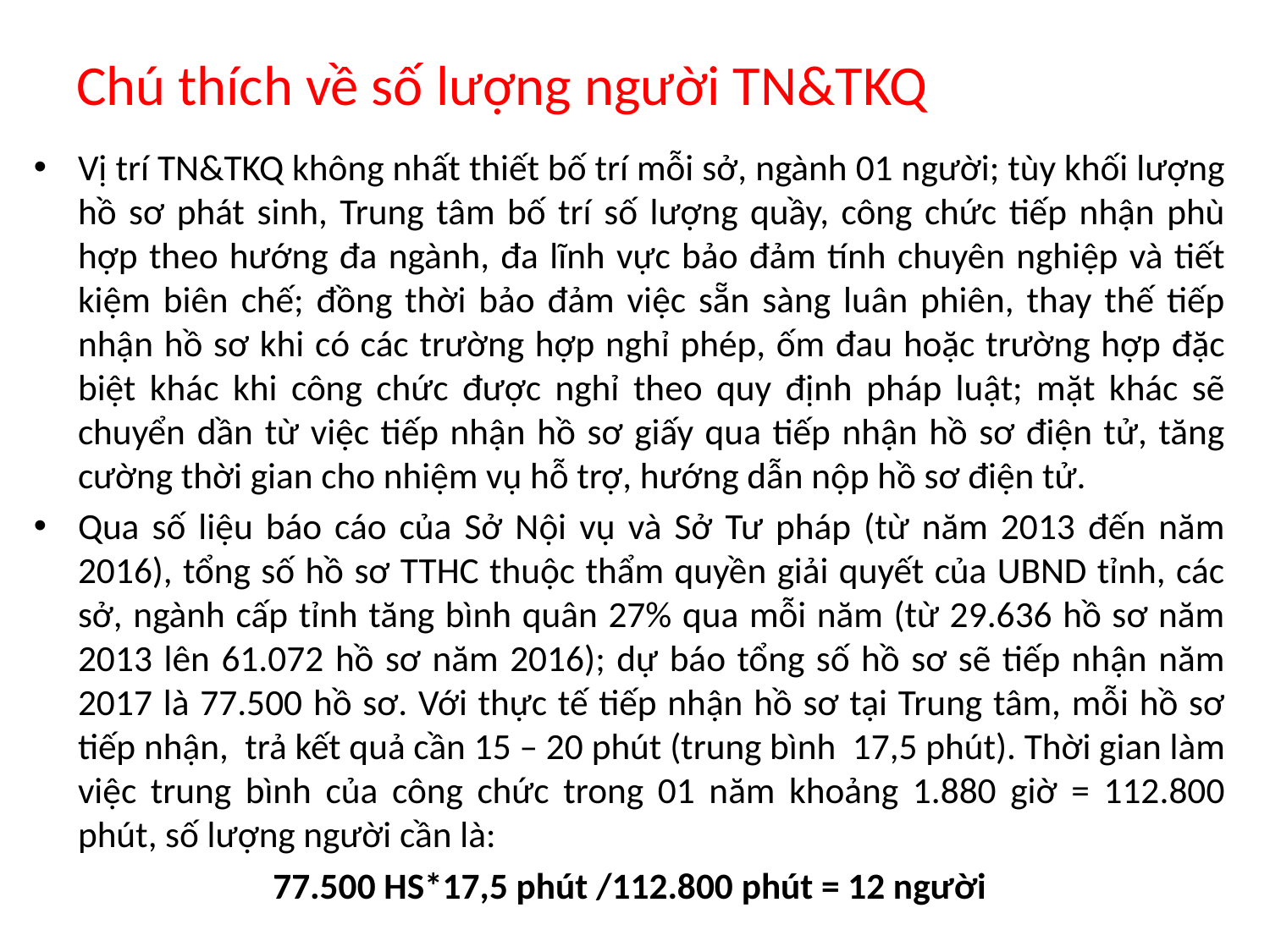

# Chú thích về số lượng người TN&TKQ
Vị trí TN&TKQ không nhất thiết bố trí mỗi sở, ngành 01 người; tùy khối lượng hồ sơ phát sinh, Trung tâm bố trí số lượng quầy, công chức tiếp nhận phù hợp theo hướng đa ngành, đa lĩnh vực bảo đảm tính chuyên nghiệp và tiết kiệm biên chế; đồng thời bảo đảm việc sẵn sàng luân phiên, thay thế tiếp nhận hồ sơ khi có các trường hợp nghỉ phép, ốm đau hoặc trường hợp đặc biệt khác khi công chức được nghỉ theo quy định pháp luật; mặt khác sẽ chuyển dần từ việc tiếp nhận hồ sơ giấy qua tiếp nhận hồ sơ điện tử, tăng cường thời gian cho nhiệm vụ hỗ trợ, hướng dẫn nộp hồ sơ điện tử.
Qua số liệu báo cáo của Sở Nội vụ và Sở Tư pháp (từ năm 2013 đến năm 2016), tổng số hồ sơ TTHC thuộc thẩm quyền giải quyết của UBND tỉnh, các sở, ngành cấp tỉnh tăng bình quân 27% qua mỗi năm (từ 29.636 hồ sơ năm 2013 lên 61.072 hồ sơ năm 2016); dự báo tổng số hồ sơ sẽ tiếp nhận năm 2017 là 77.500 hồ sơ. Với thực tế tiếp nhận hồ sơ tại Trung tâm, mỗi hồ sơ tiếp nhận,  trả kết quả cần 15 – 20 phút (trung bình  17,5 phút). Thời gian làm việc trung bình của công chức trong 01 năm khoảng 1.880 giờ = 112.800 phút, số lượng người cần là:
77.500 HS*17,5 phút /112.800 phút = 12 người